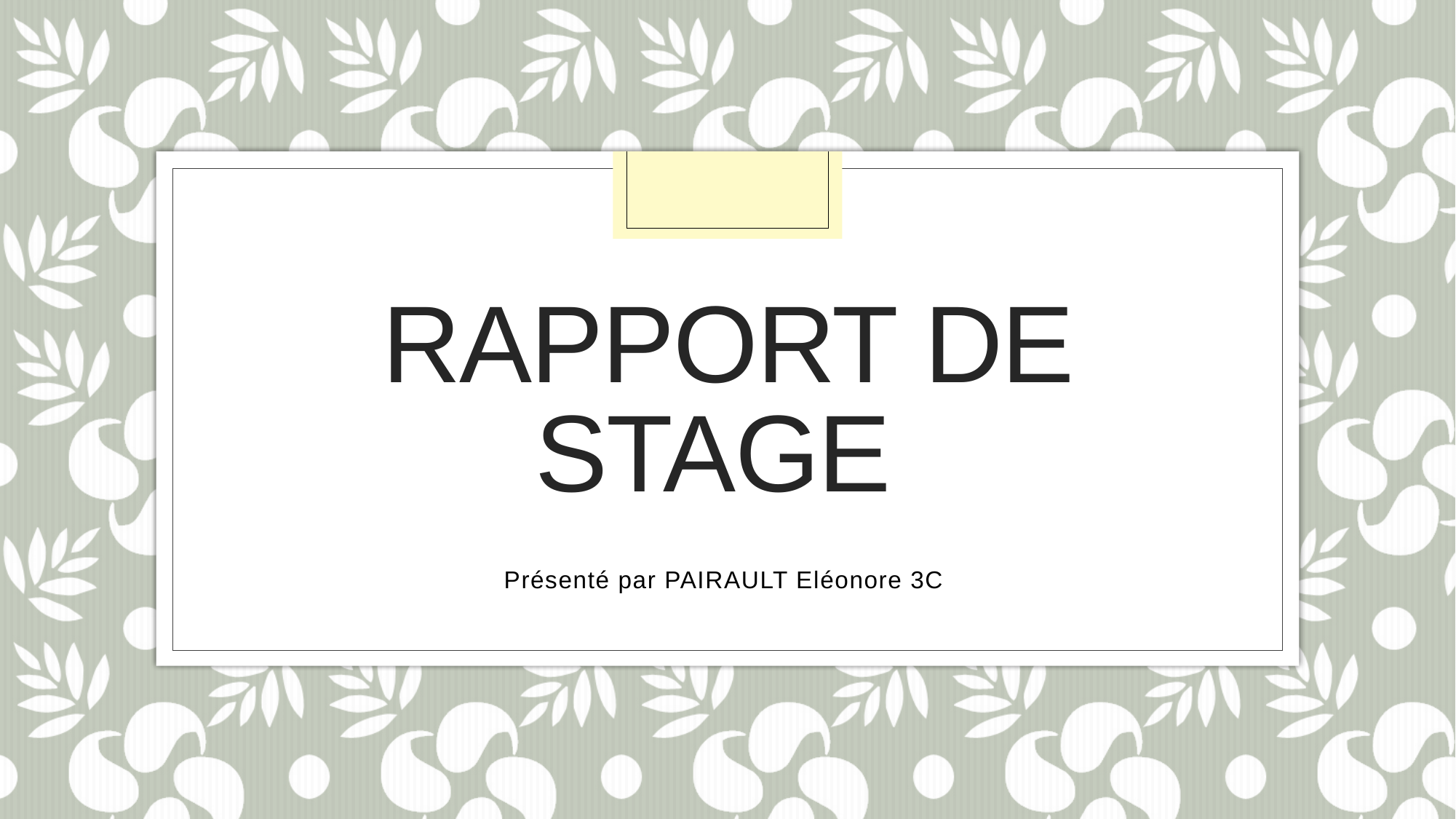

# rapport de stage
Présenté par PAIRAULT Eléonore 3C